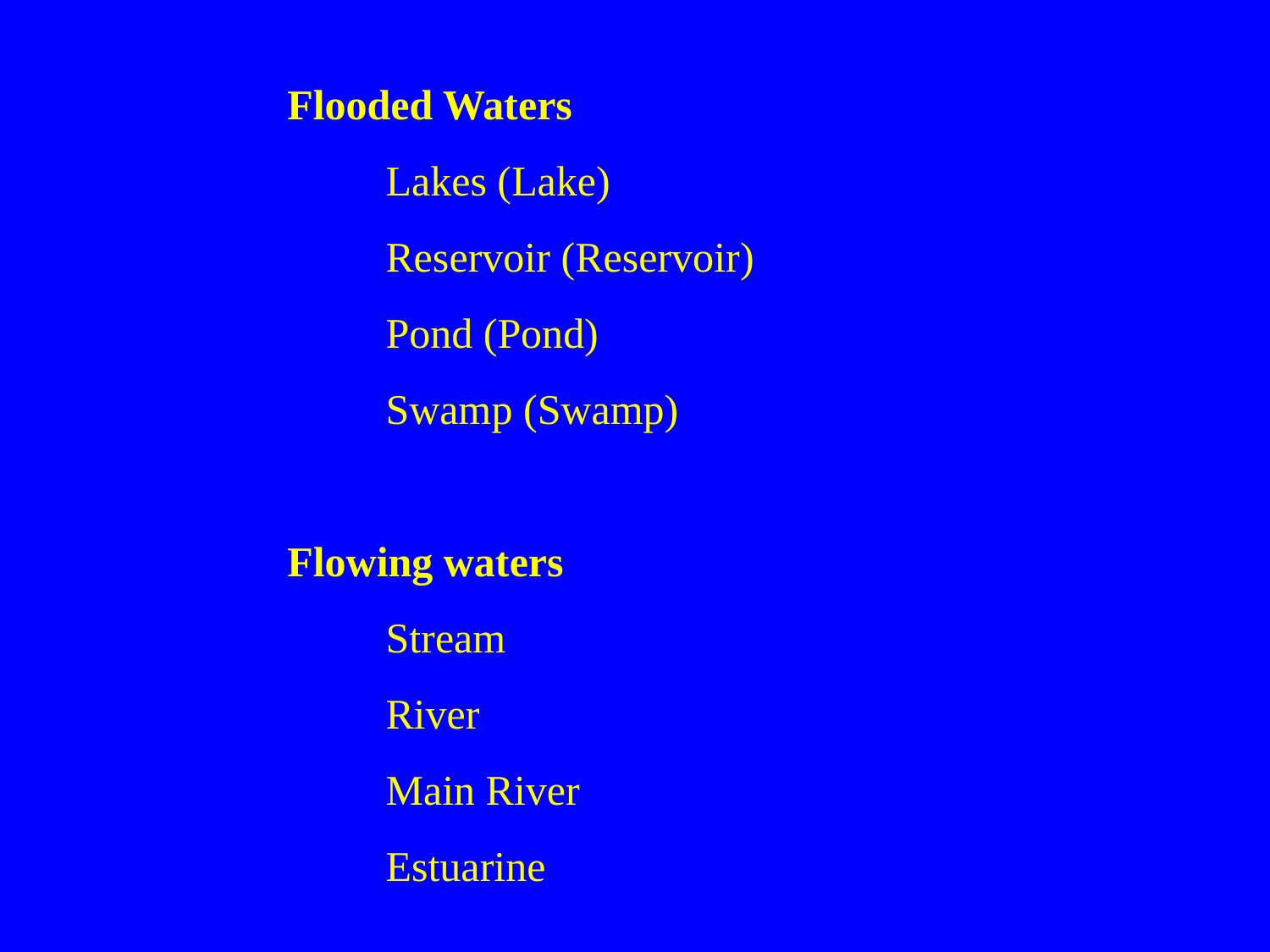

Flooded Waters
Lakes (Lake)
Reservoir (Reservoir)
Pond (Pond)
Swamp (Swamp)

Flowing waters
Stream
River
Main River
Estuarine